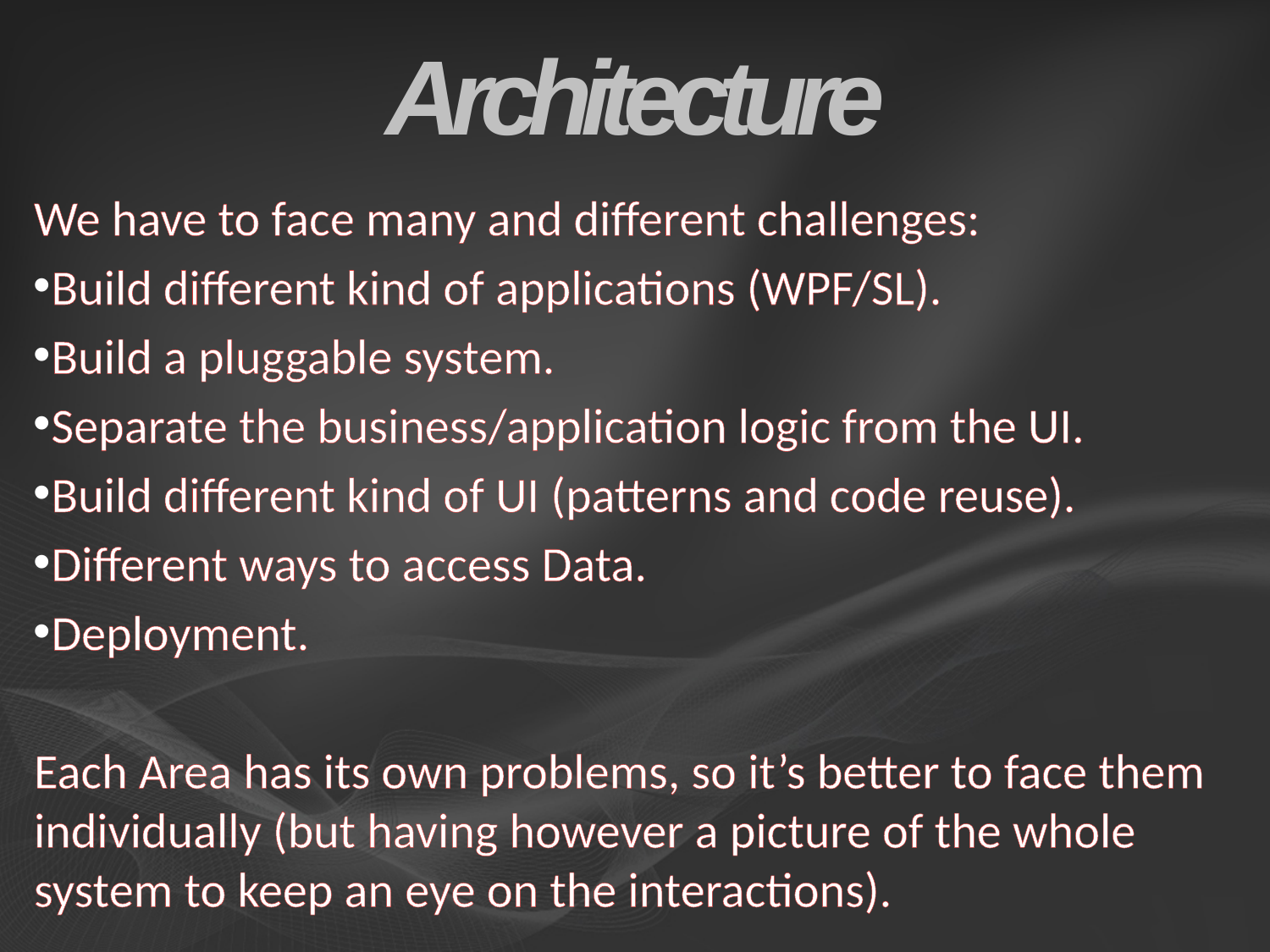

# Architecture
We have to face many and different challenges:
Build different kind of applications (WPF/SL).
Build a pluggable system.
Separate the business/application logic from the UI.
Build different kind of UI (patterns and code reuse).
Different ways to access Data.
Deployment.

Each Area has its own problems, so it’s better to face them individually (but having however a picture of the whole system to keep an eye on the interactions).